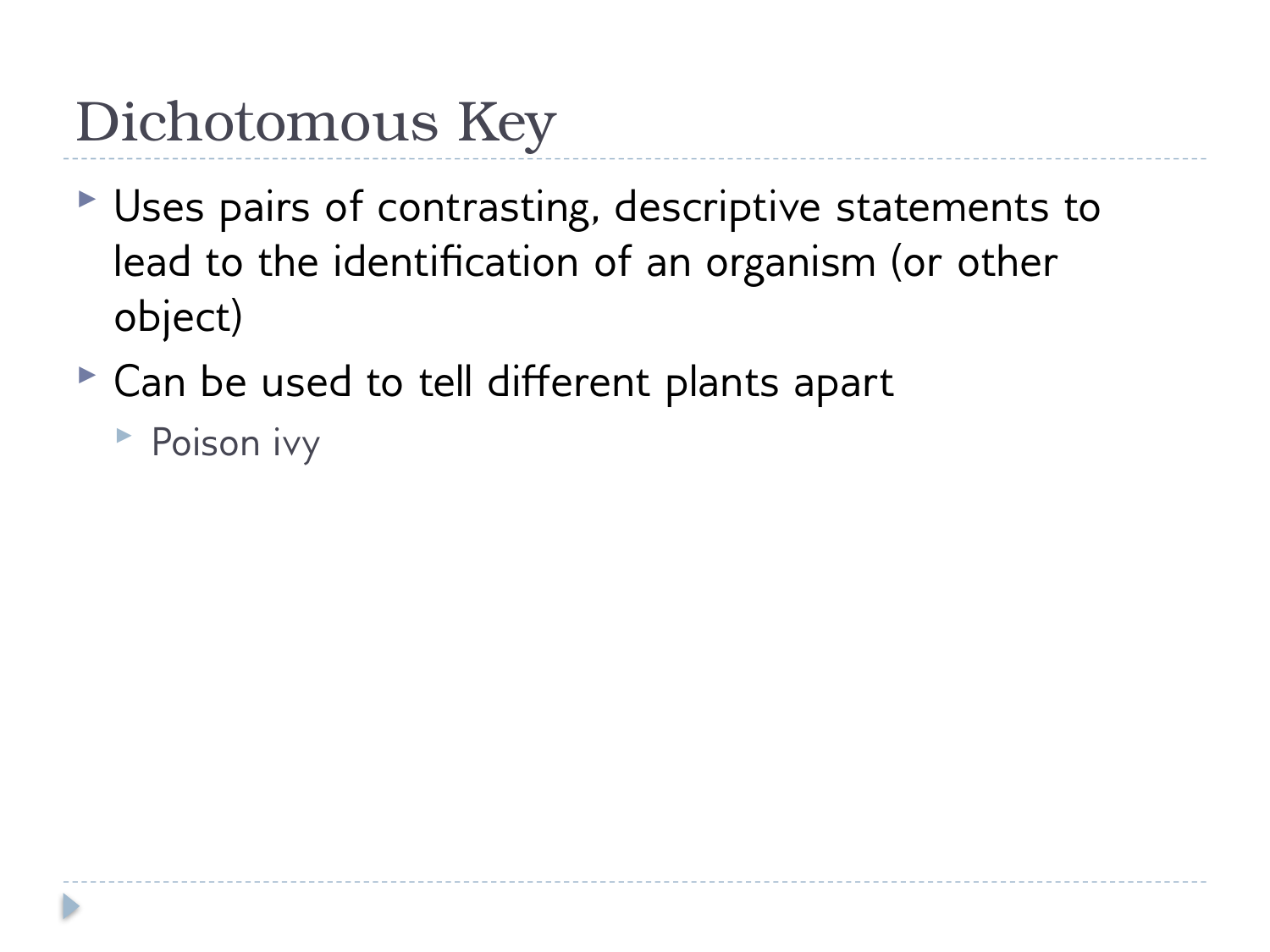

# Dichotomous Key
Uses pairs of contrasting, descriptive statements to lead to the identification of an organism (or other object)
Can be used to tell different plants apart
Poison ivy